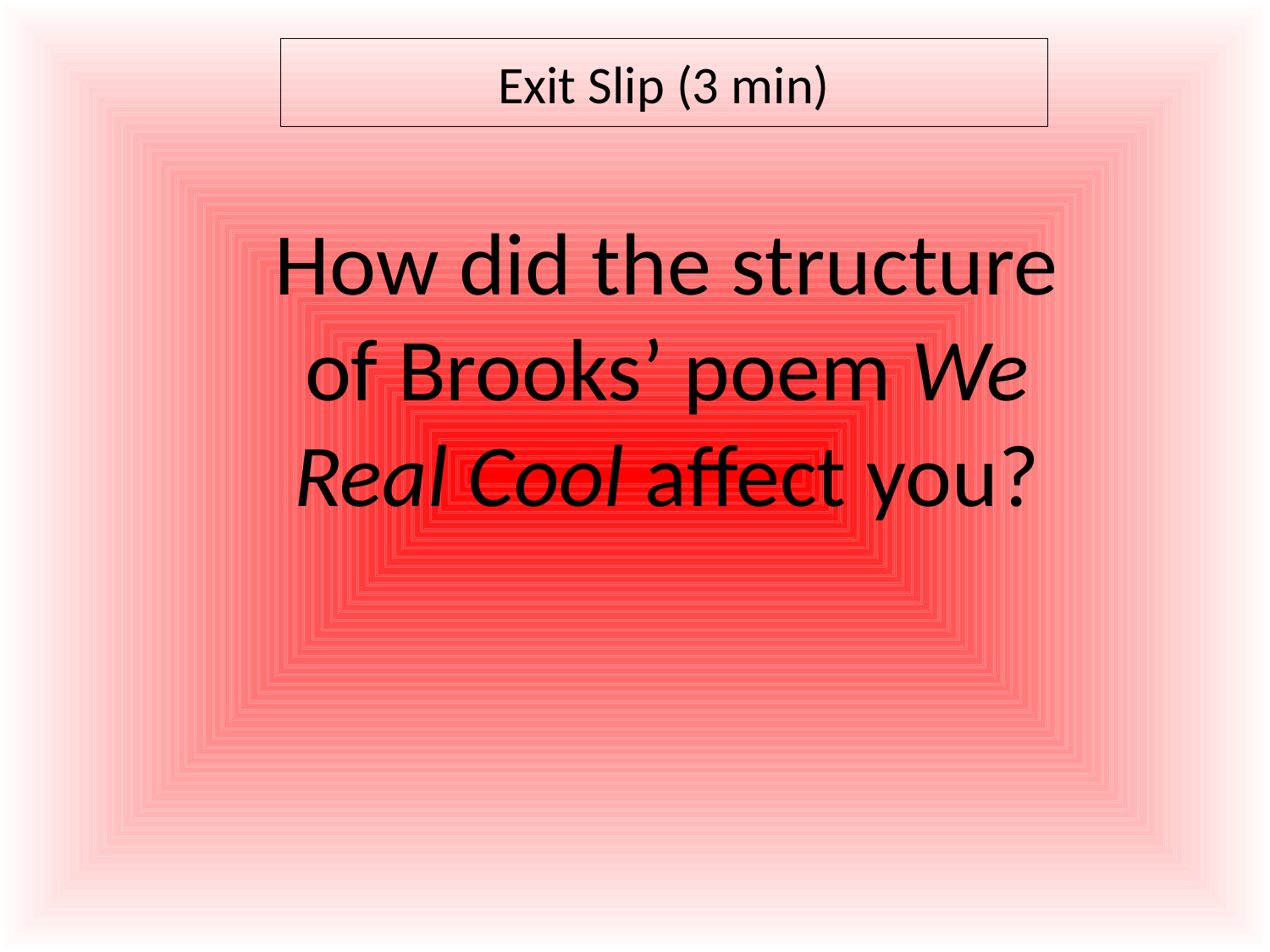

Exit Slip (3 min)
How did the structure of Brooks’ poem We Real Cool affect you?